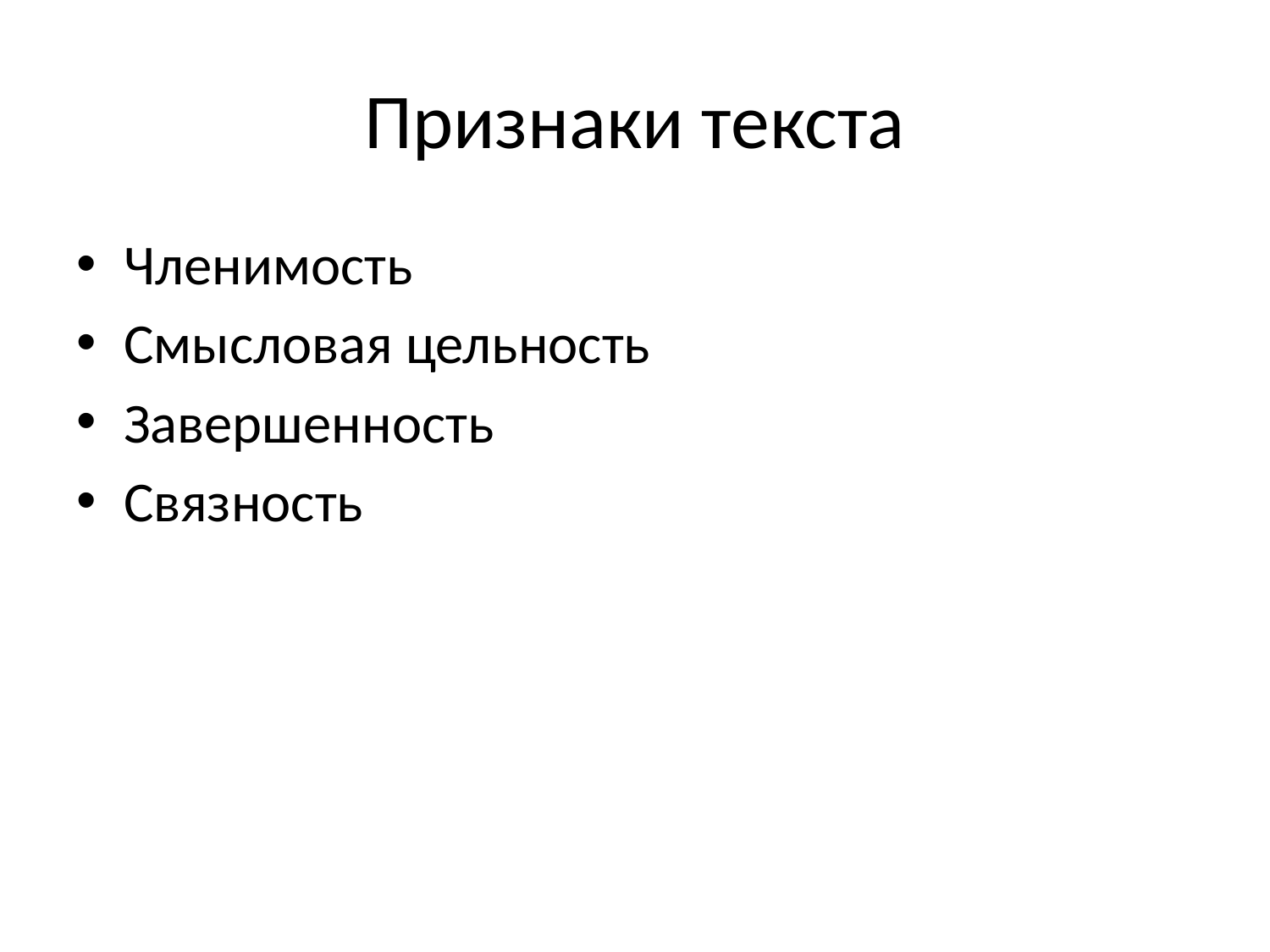

# Признаки текста
Членимость
Смысловая цельность
Завершенность
Связность